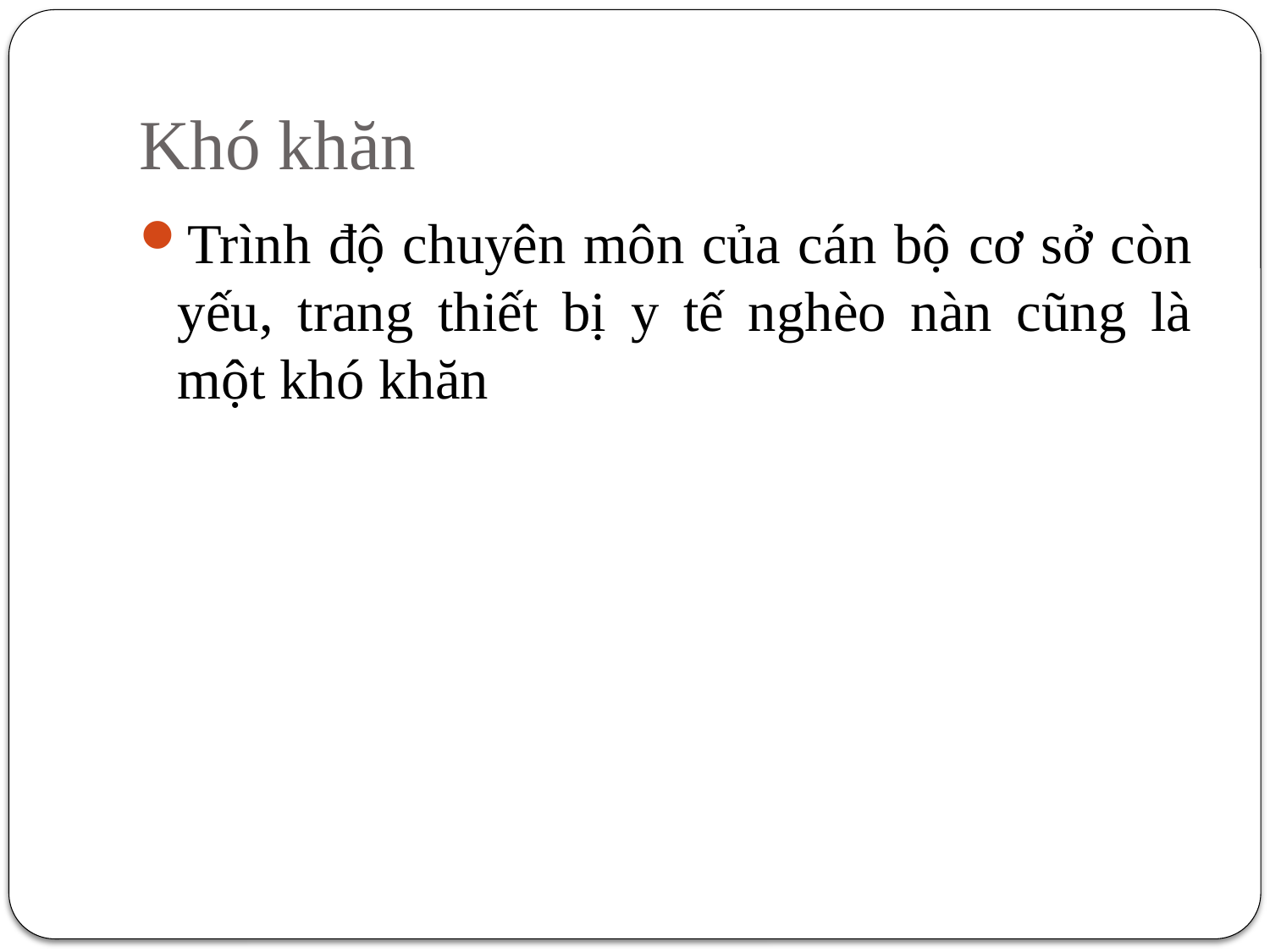

# Khó khăn
Trình độ chuyên môn của cán bộ cơ sở còn yếu, trang thiết bị y tế nghèo nàn cũng là một khó khăn